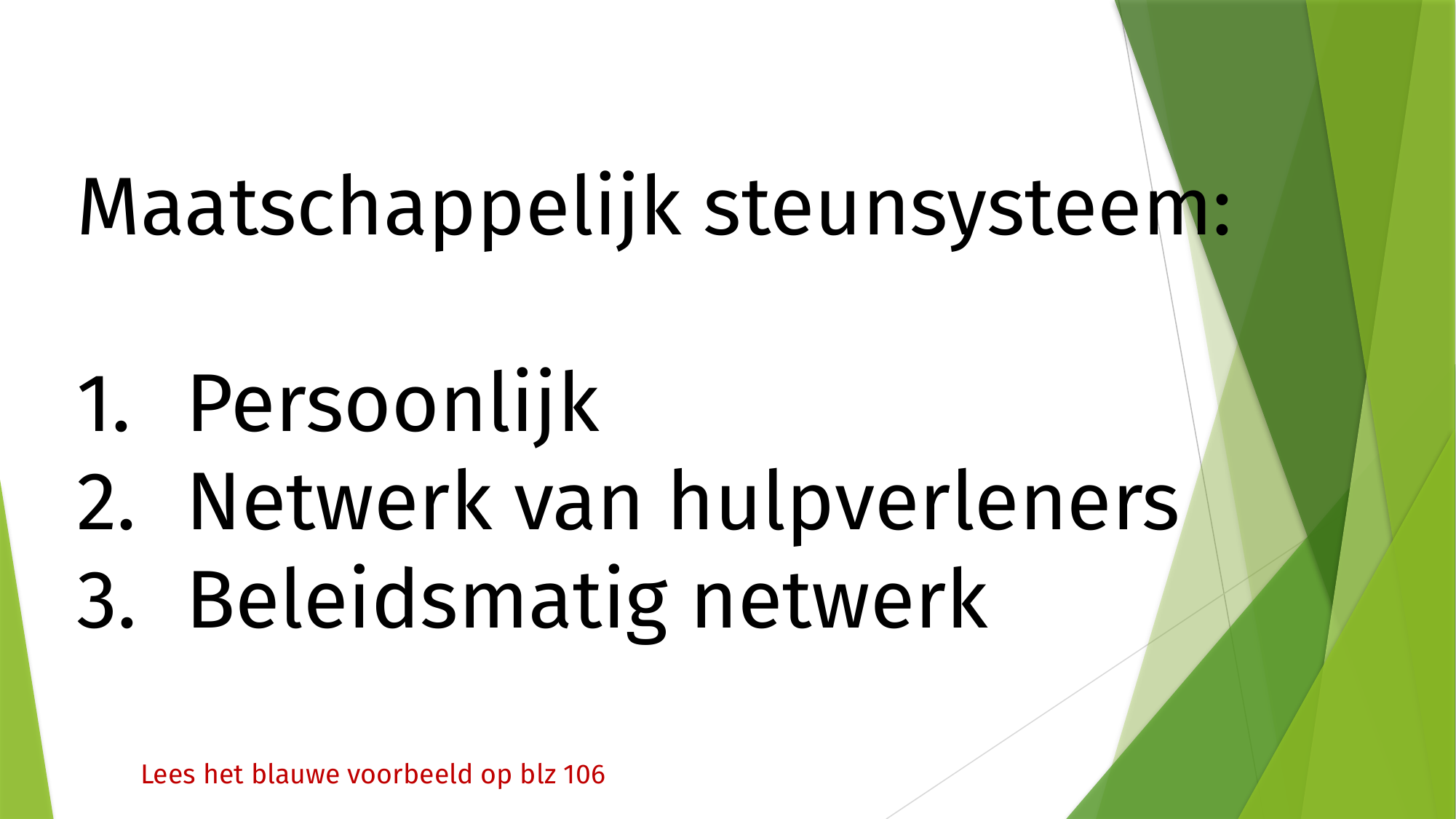

Maatschappelijk steunsysteem:

Persoonlijk
Netwerk van hulpverleners
Beleidsmatig netwerk
Lees het blauwe voorbeeld op blz 106